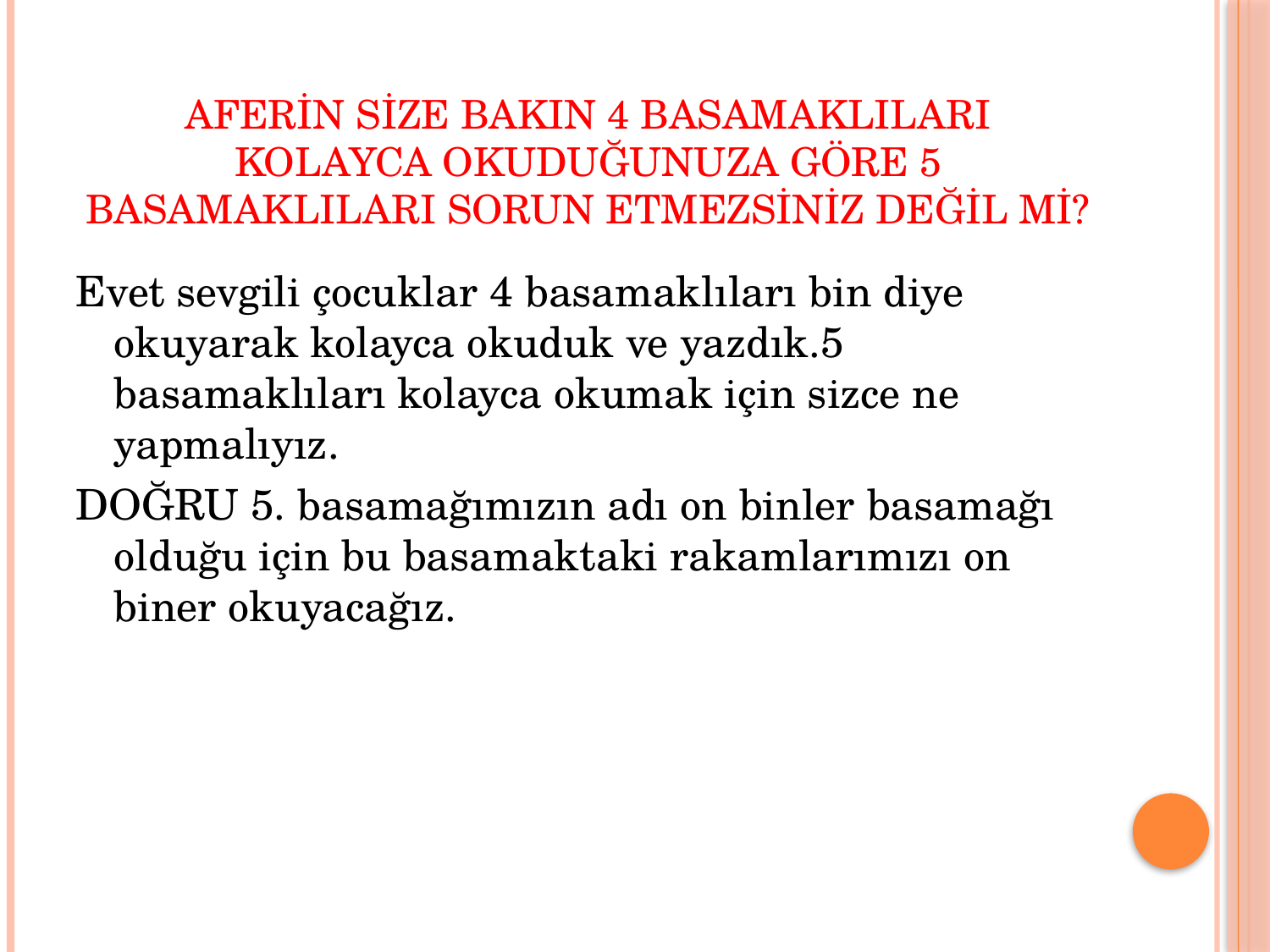

# AFERİN SİZE BAKIN 4 BASAMAKLILARI KOLAYCA OKUDUĞUNUZA GÖRE 5 BASAMAKLILARI SORUN ETMEZSİNİZ DEĞİL Mİ?
Evet sevgili çocuklar 4 basamaklıları bin diye okuyarak kolayca okuduk ve yazdık.5 basamaklıları kolayca okumak için sizce ne yapmalıyız.
DOĞRU 5. basamağımızın adı on binler basamağı olduğu için bu basamaktaki rakamlarımızı on biner okuyacağız.